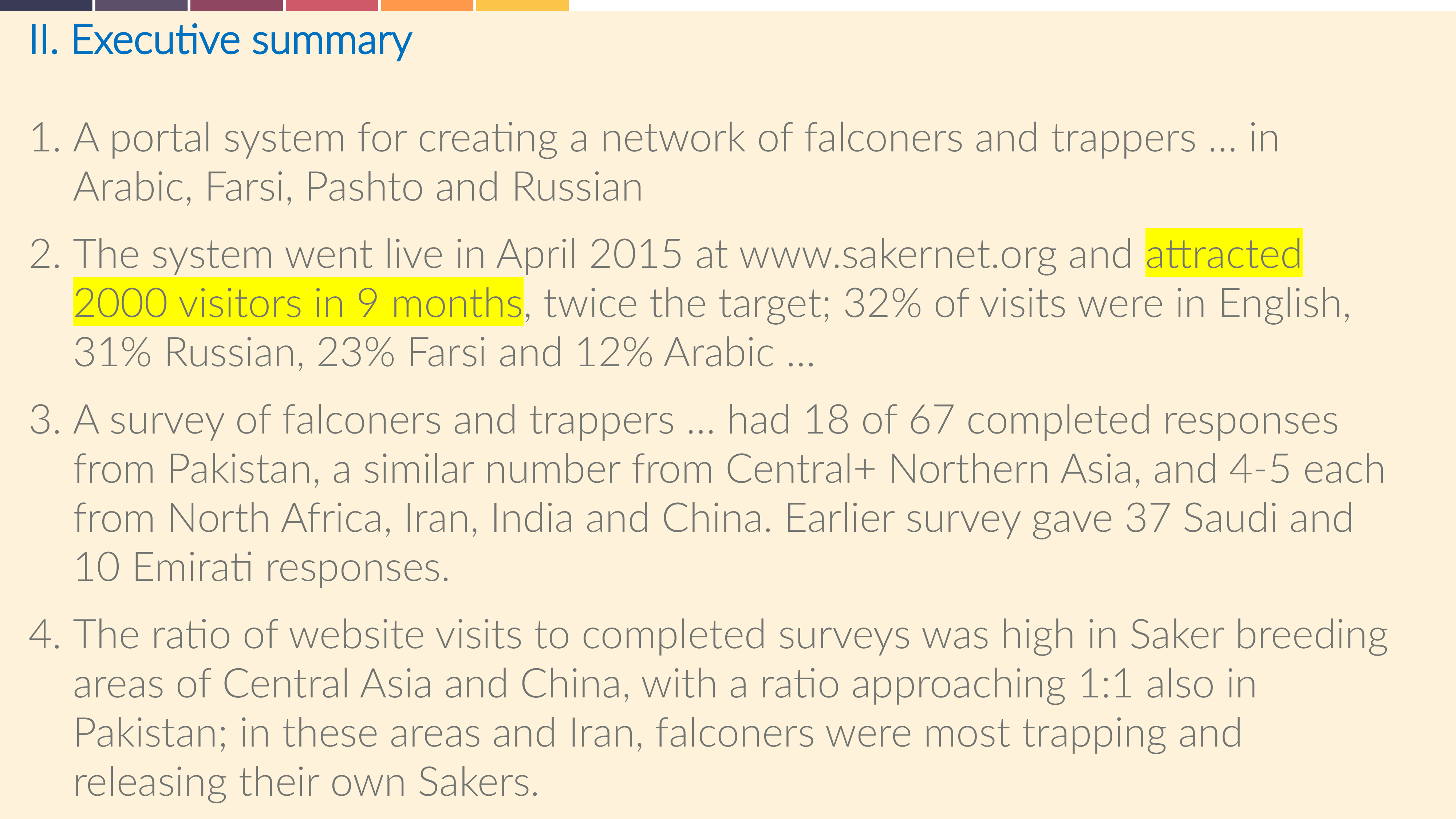

II. Executive summary

A portal system for creating a network of falconers and trappers … in Arabic, Farsi, Pashto and Russian

The system went live in April 2015 at www.sakernet.org and attracted 2000 visitors in 9 months, twice the target; 32% of visits were in English, 31% Russian, 23% Farsi and 12% Arabic …

A survey of falconers and trappers … had 18 of 67 completed responses from Pakistan, a similar number from Central+ Northern Asia, and 4-5 each from North Africa, Iran, India and China. Earlier survey gave 37 Saudi and 10 Emirati responses.

The ratio of website visits to completed surveys was high in Saker breeding areas of Central Asia and China, with a ratio approaching 1:1 also in Pakistan; in these areas and Iran, falconers were most trapping and releasing their own Sakers.